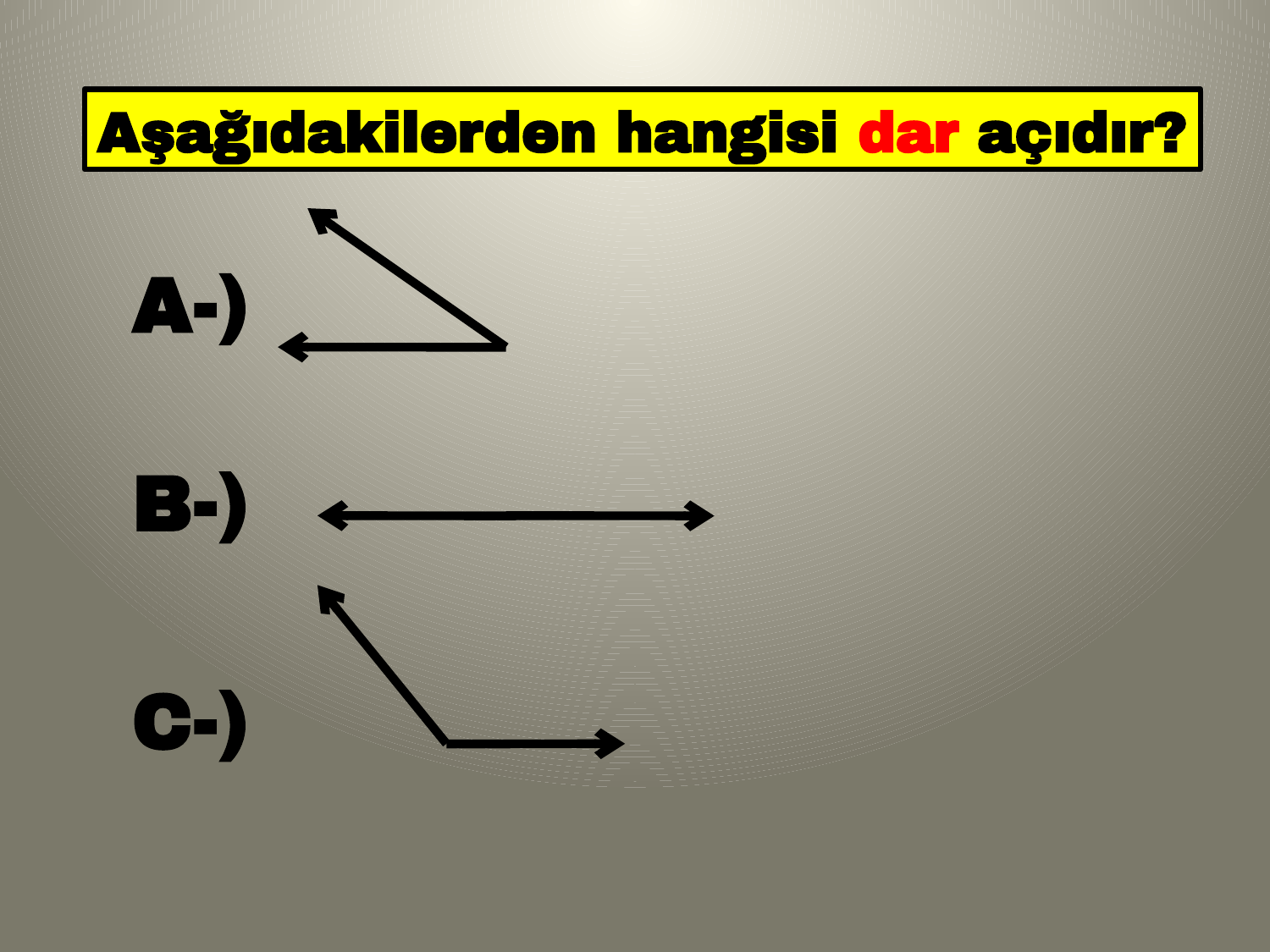

Aşağıdakilerden hangisi dar açıdır?
A-)
B-)
C-)